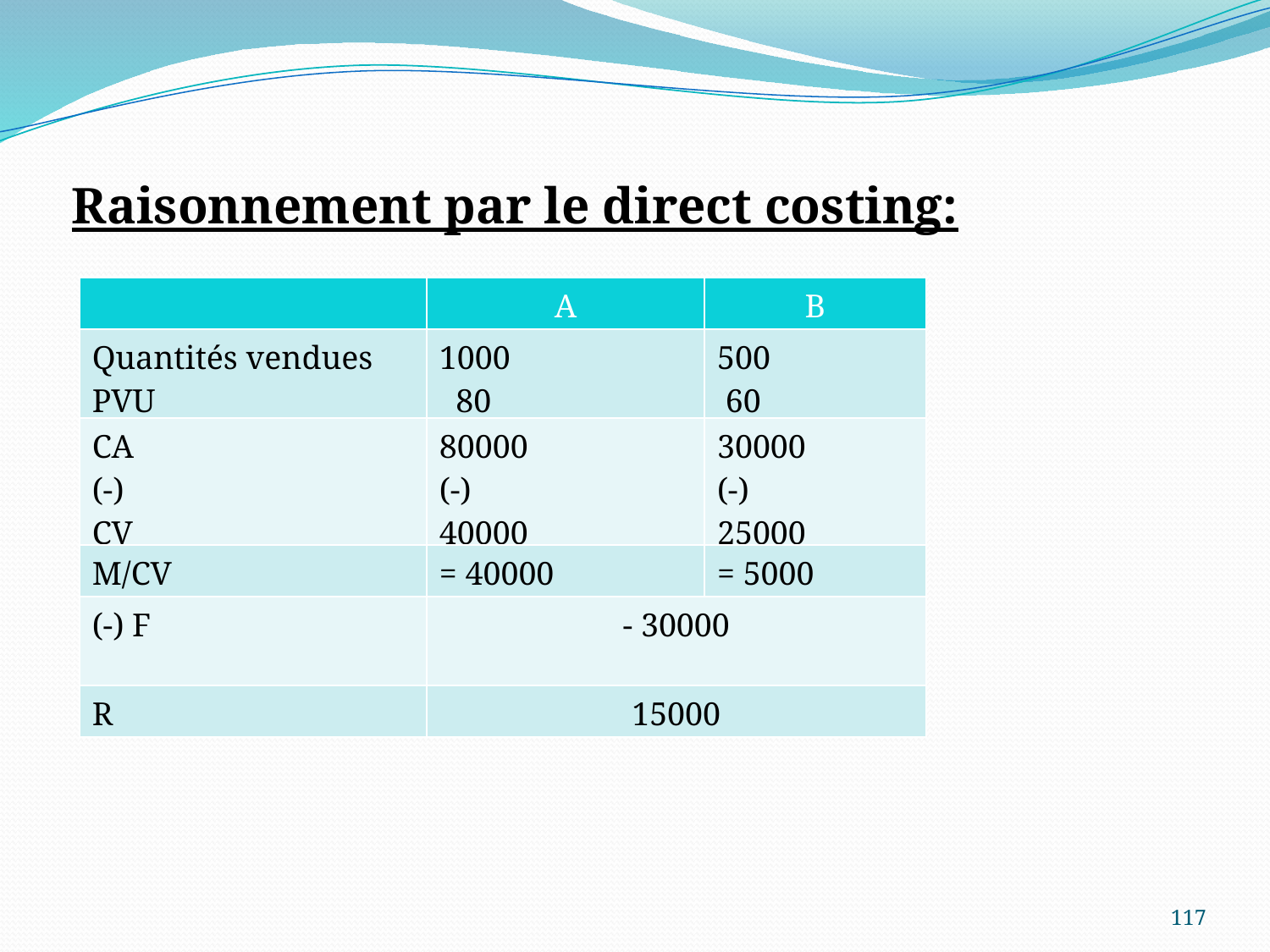

Raisonnement par le direct costing:
|  | A | B |
| --- | --- | --- |
| Quantités vendues PVU | 1000 80 | 500 60 |
| CA (-) CV | 80000 (-) 40000 | 30000 (-) 25000 |
| M/CV | = 40000 | = 5000 |
| (-) F | - 30000 |  |
| R | 15000 |  |
117